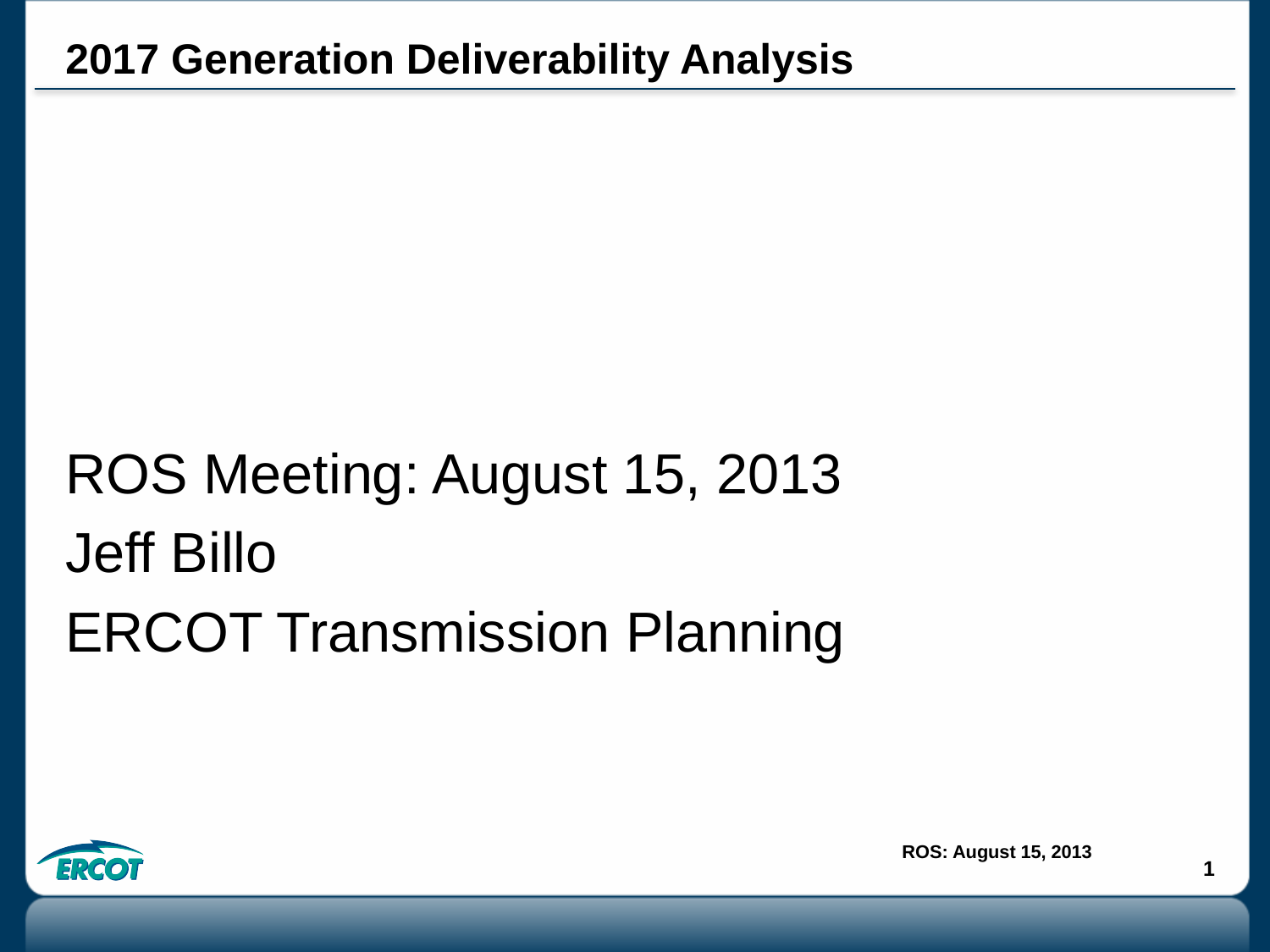

# 2017 Generation Deliverability Analysis

ROS Meeting: August 15, 2013
Jeff Billo
ERCOT Transmission Planning